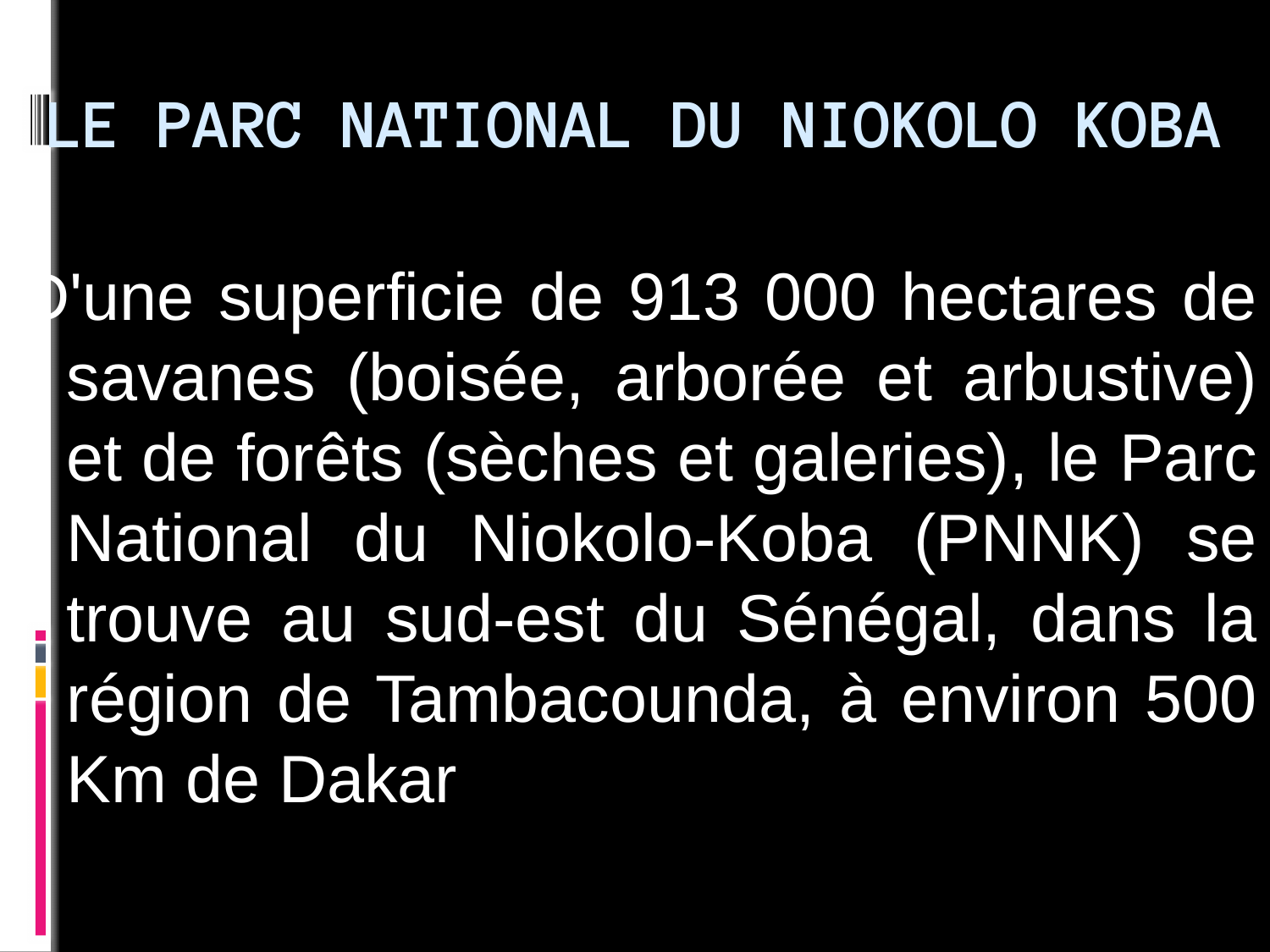

# LE PARC NATIONAL DU NIOKOLO KOBA
D'une superficie de 913 000 hectares de savanes (boisée, arborée et arbustive) et de forêts (sèches et galeries), le Parc National du Niokolo-Koba (PNNK) se trouve au sud-est du Sénégal, dans la région de Tambacounda, à environ 500 Km de Dakar